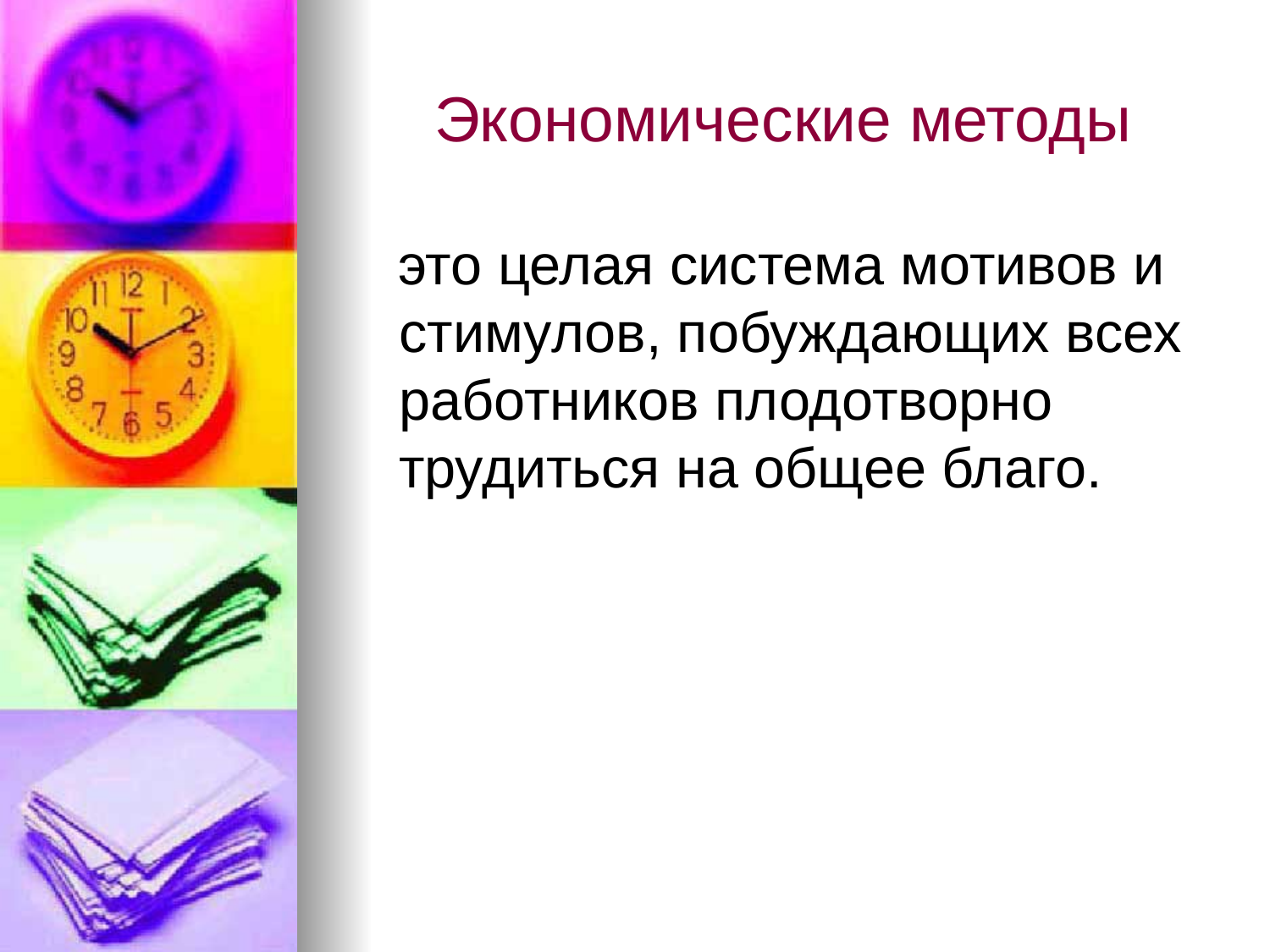

# Экономические методы
   это целая система мотивов и стимулов, побуждающих всех работников плодотворно трудиться на общее благо.